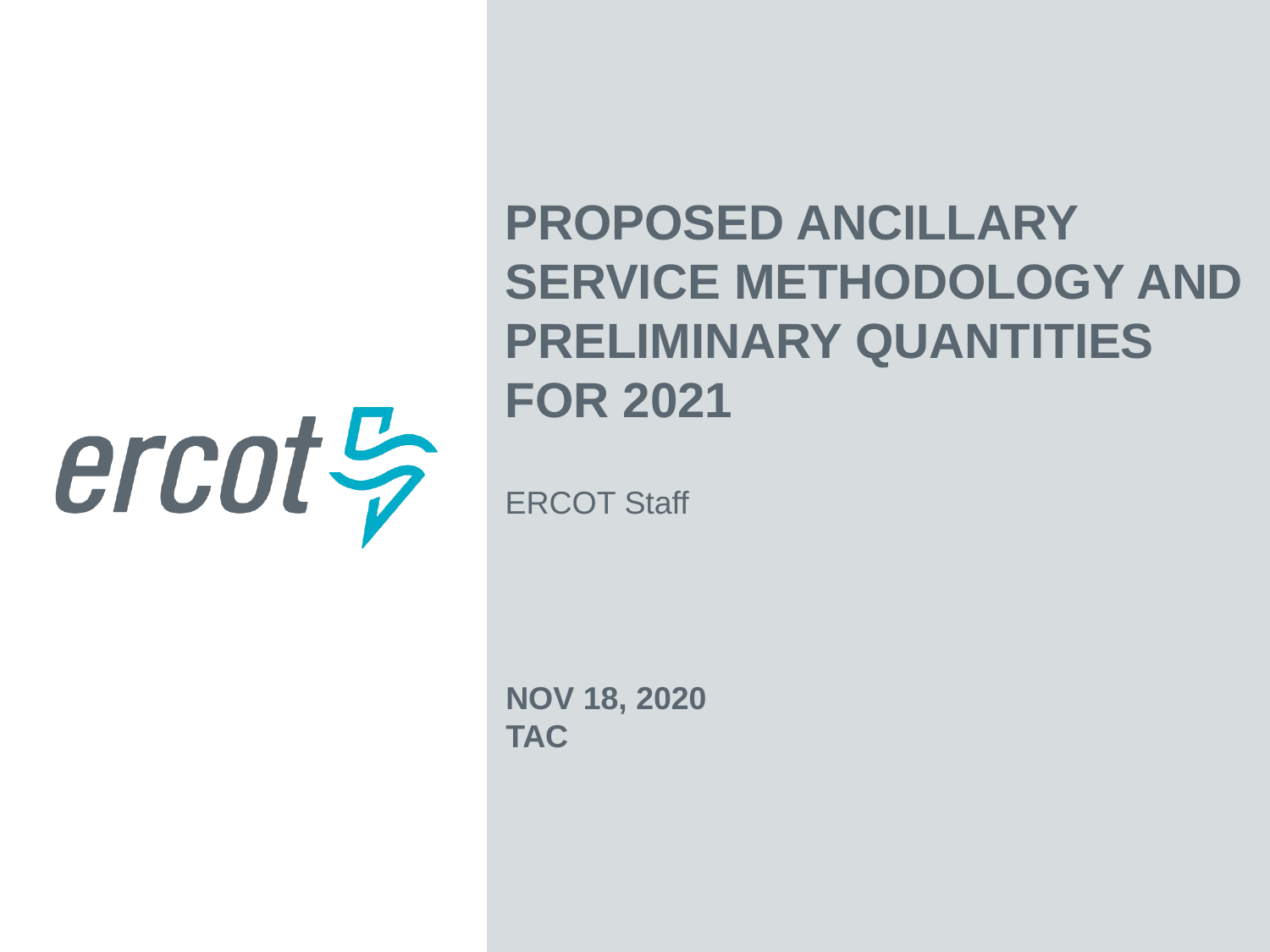

Proposed Ancillary Service Methodology and
Preliminary Quantities For 2021
ERCOT Staff
Nov 18, 2020
TAC